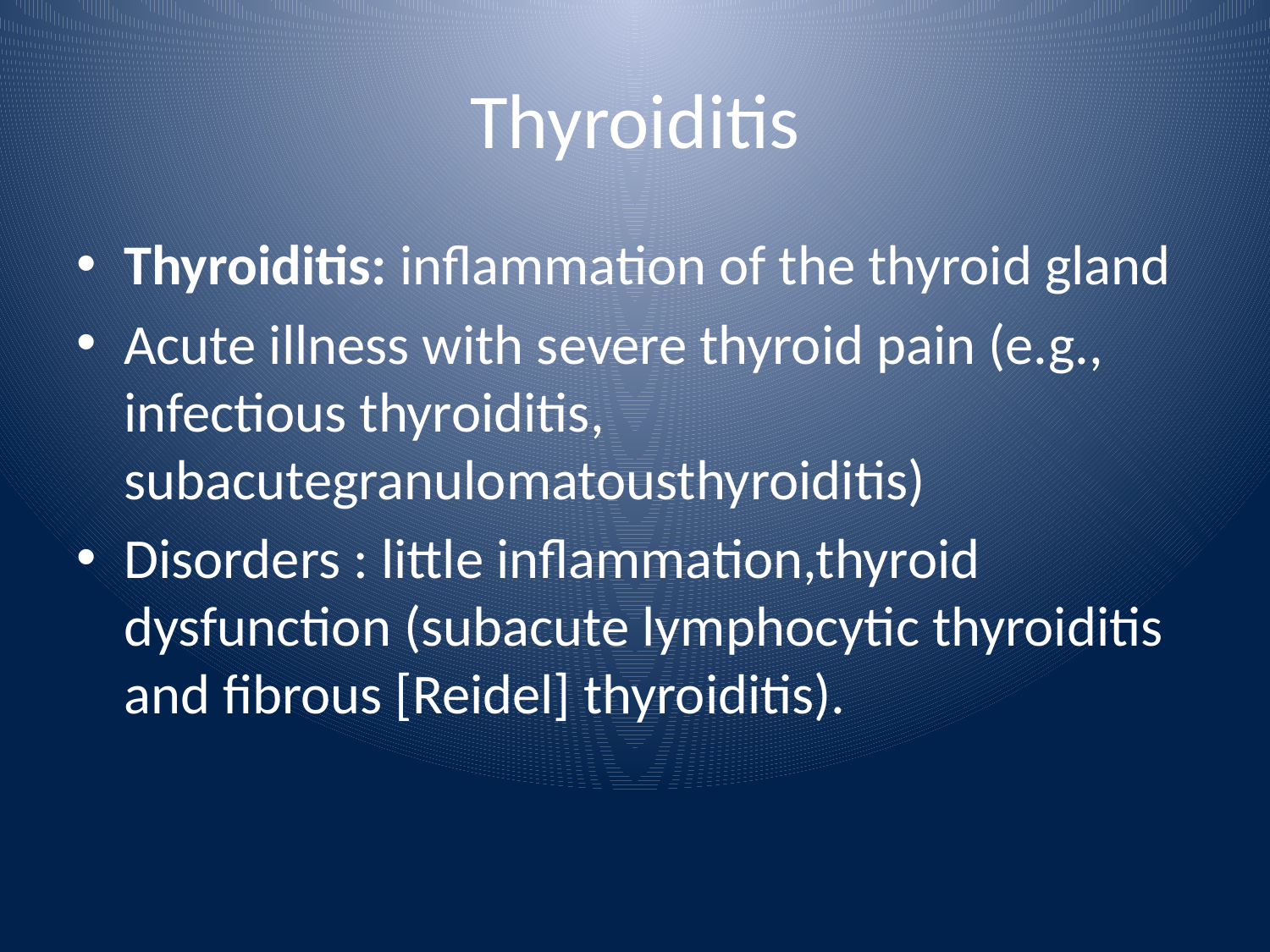

# Thyroiditis
Thyroiditis: inflammation of the thyroid gland
Acute illness with severe thyroid pain (e.g., infectious thyroiditis, subacutegranulomatousthyroiditis)
Disorders : little inflammation,thyroid dysfunction (subacute lymphocytic thyroiditis and fibrous [Reidel] thyroiditis).